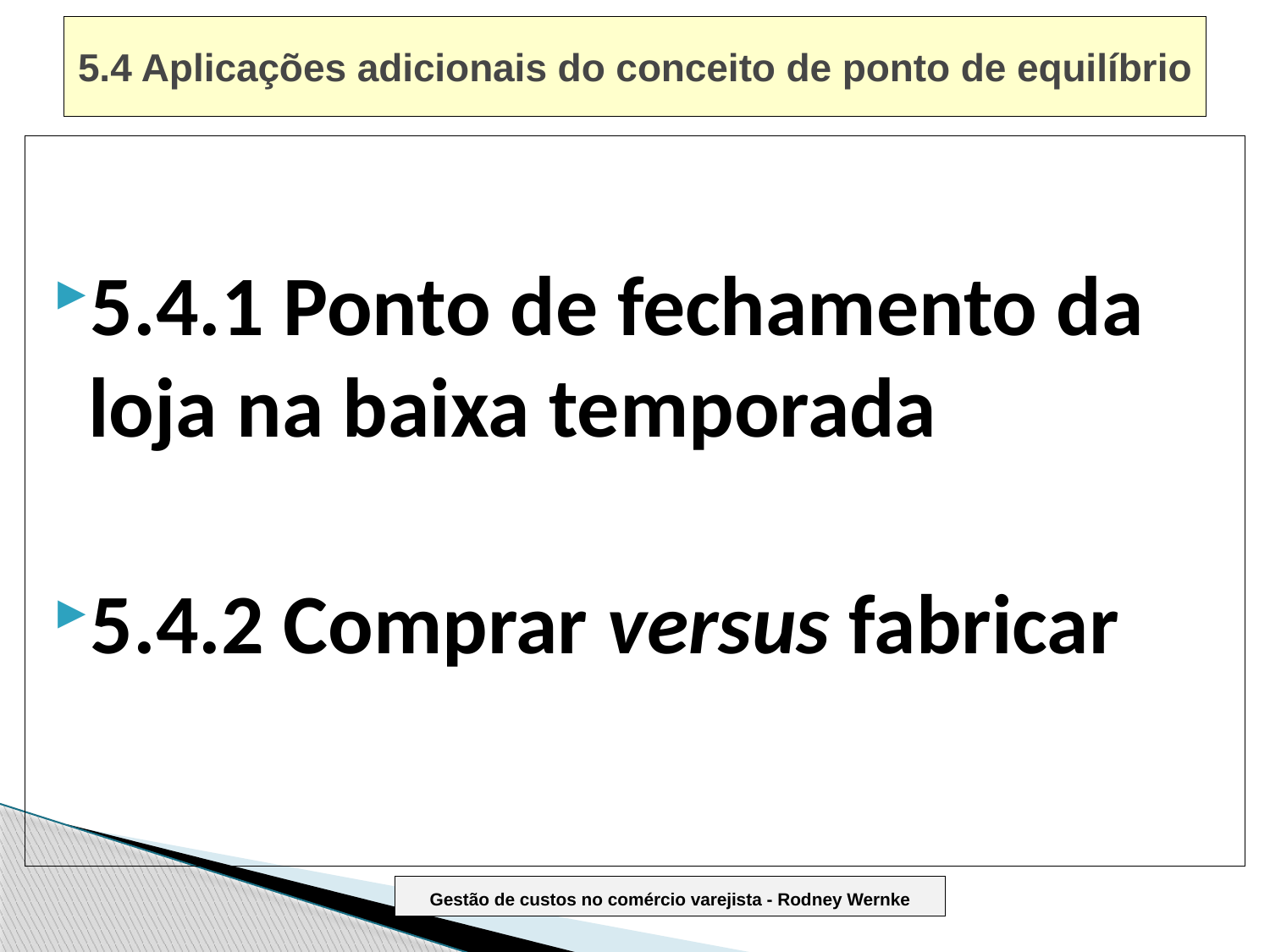

# 5.4 Aplicações adicionais do conceito de ponto de equilíbrio

5.4.1 Ponto de fechamento da loja na baixa temporada

5.4.2 Comprar versus fabricar

Gestão de custos no comércio varejista - Rodney Wernke